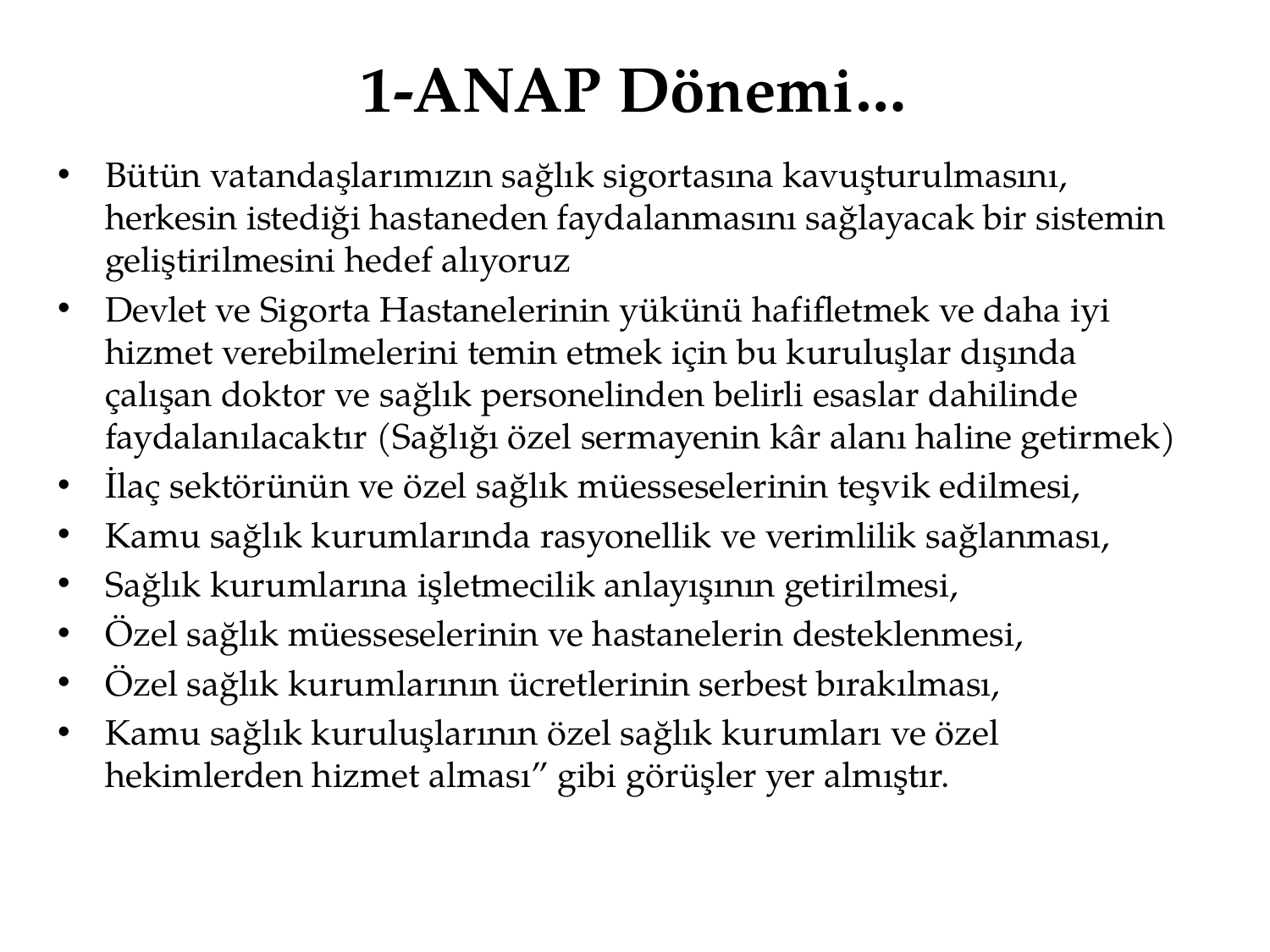

# 1-ANAP Dönemi…
Bütün vatandaşlarımızın sağlık sigortasına kavuşturulmasını, herkesin istediği hastaneden faydalanmasını sağlayacak bir sistemin geliştirilmesini hedef alıyoruz
Devlet ve Sigorta Hastanelerinin yükünü hafifletmek ve daha iyi hizmet verebilmelerini temin etmek için bu kuruluşlar dışında çalışan doktor ve sağlık personelinden belirli esaslar dahilinde faydalanılacaktır (Sağlığı özel sermayenin kâr alanı haline getirmek)
İlaç sektörünün ve özel sağlık müesseselerinin teşvik edilmesi,
Kamu sağlık kurumlarında rasyonellik ve verimlilik sağlanması,
Sağlık kurumlarına işletmecilik anlayışının getirilmesi,
Özel sağlık müesseselerinin ve hastanelerin desteklenmesi,
Özel sağlık kurumlarının ücretlerinin serbest bırakılması,
Kamu sağlık kuruluşlarının özel sağlık kurumları ve özel hekimlerden hizmet alması” gibi görüşler yer almıştır.